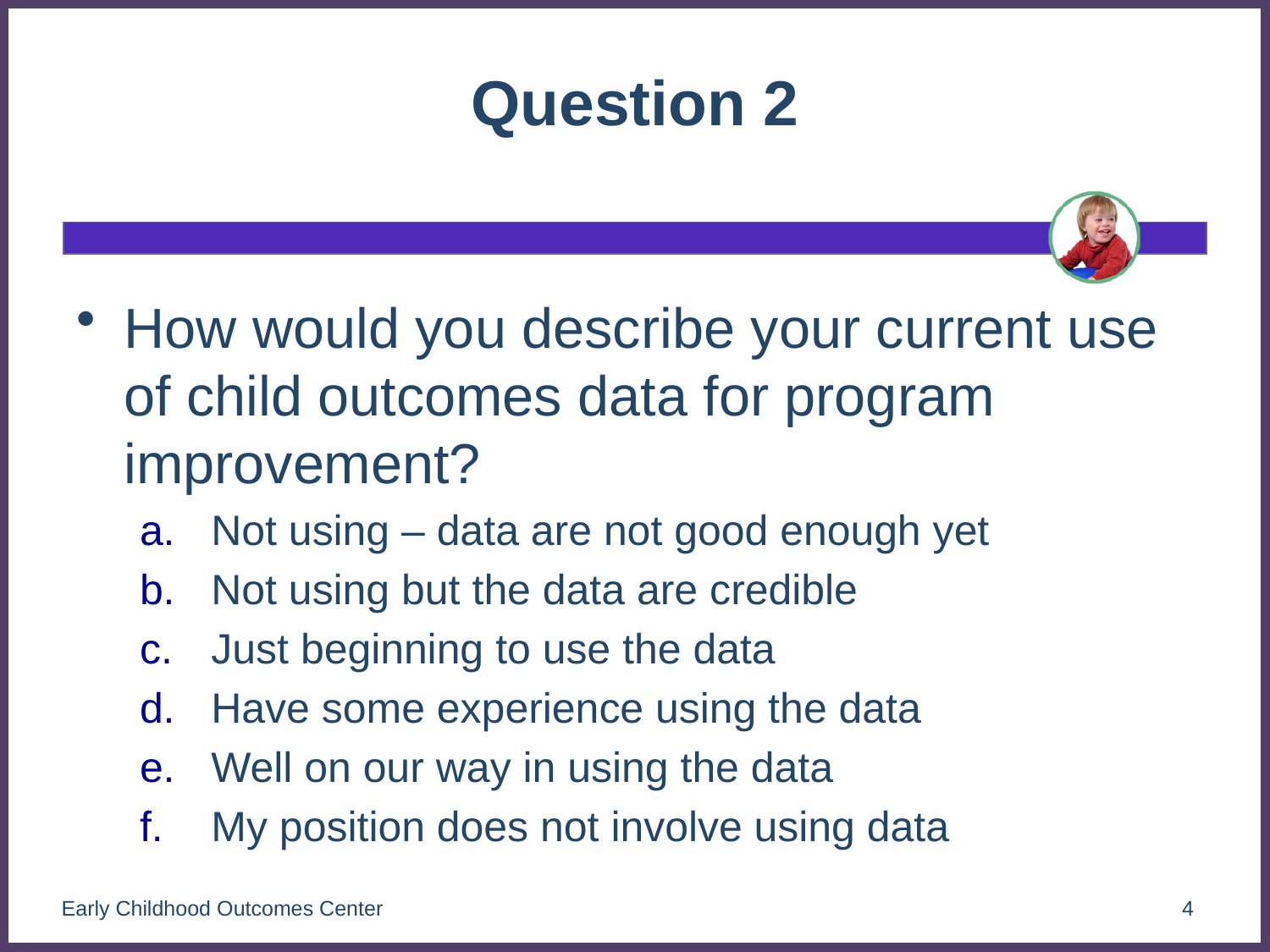

# Question 2
How would you describe your current use of child outcomes data for program improvement?
Not using – data are not good enough yet
Not using but the data are credible
Just beginning to use the data
Have some experience using the data
Well on our way in using the data
My position does not involve using data
Early Childhood Outcomes Center
4